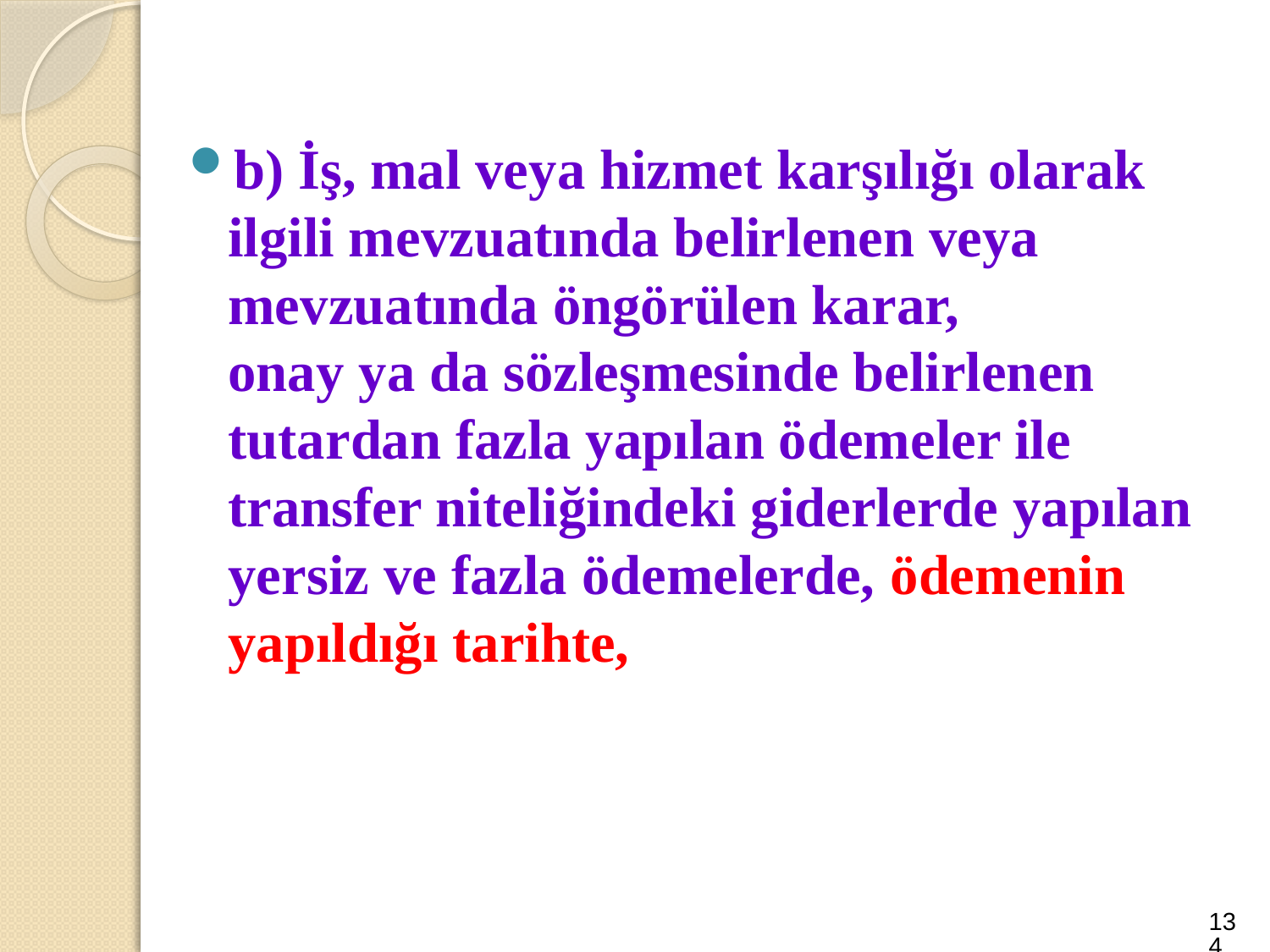

b) İş, mal veya hizmet karşılığı olarak ilgili mevzuatında belirlenen veya mevzuatında öngörülen karar, onay ya da sözleşmesinde belirlenen tutardan fazla yapılan ödemeler ile transfer niteliğindeki giderlerde yapılan yersiz ve fazla ödemelerde, ödemenin yapıldığı tarihte,

134